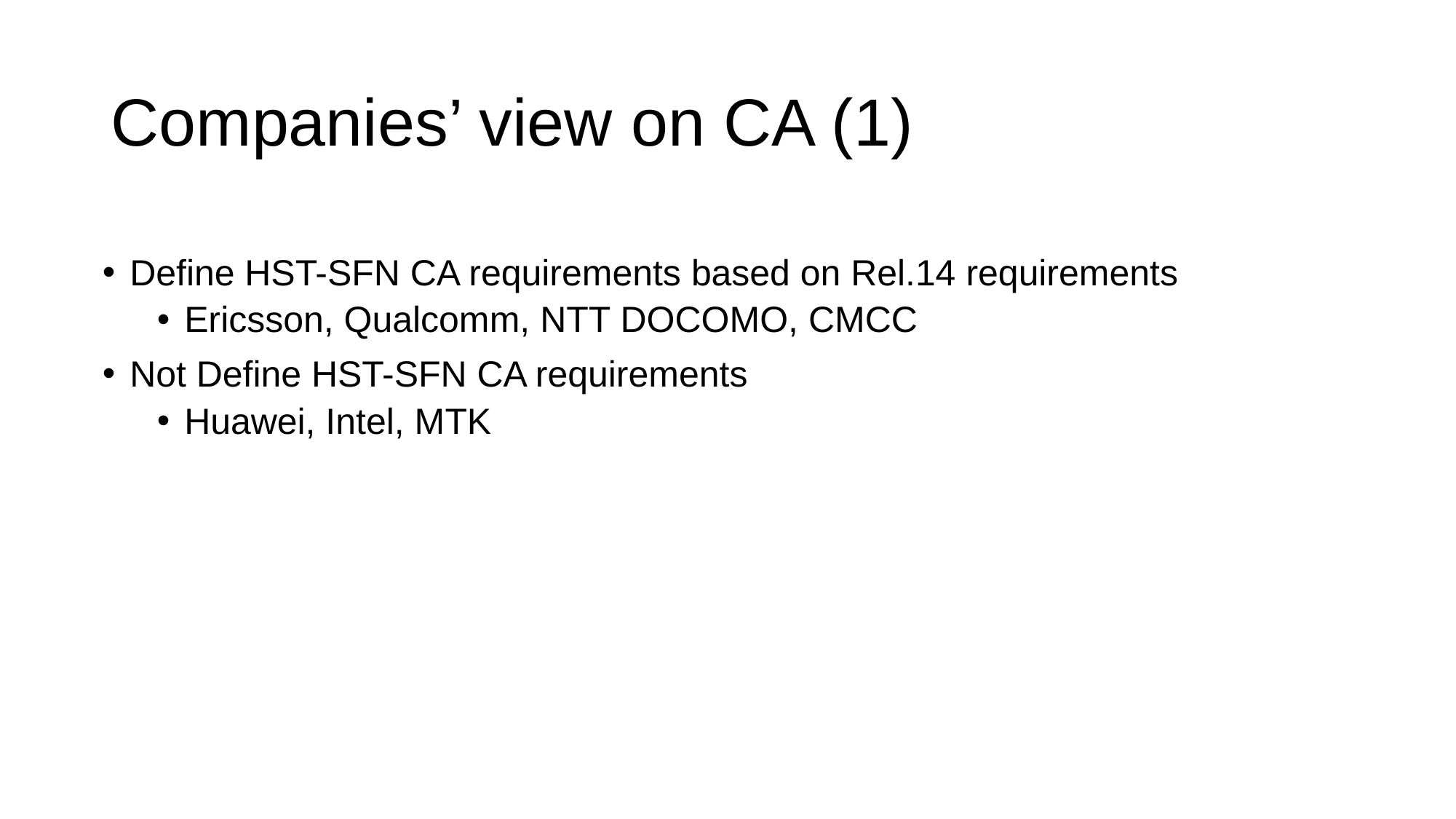

# Companies’ view on CA (1)
Define HST-SFN CA requirements based on Rel.14 requirements
Ericsson, Qualcomm, NTT DOCOMO, CMCC
Not Define HST-SFN CA requirements
Huawei, Intel, MTK